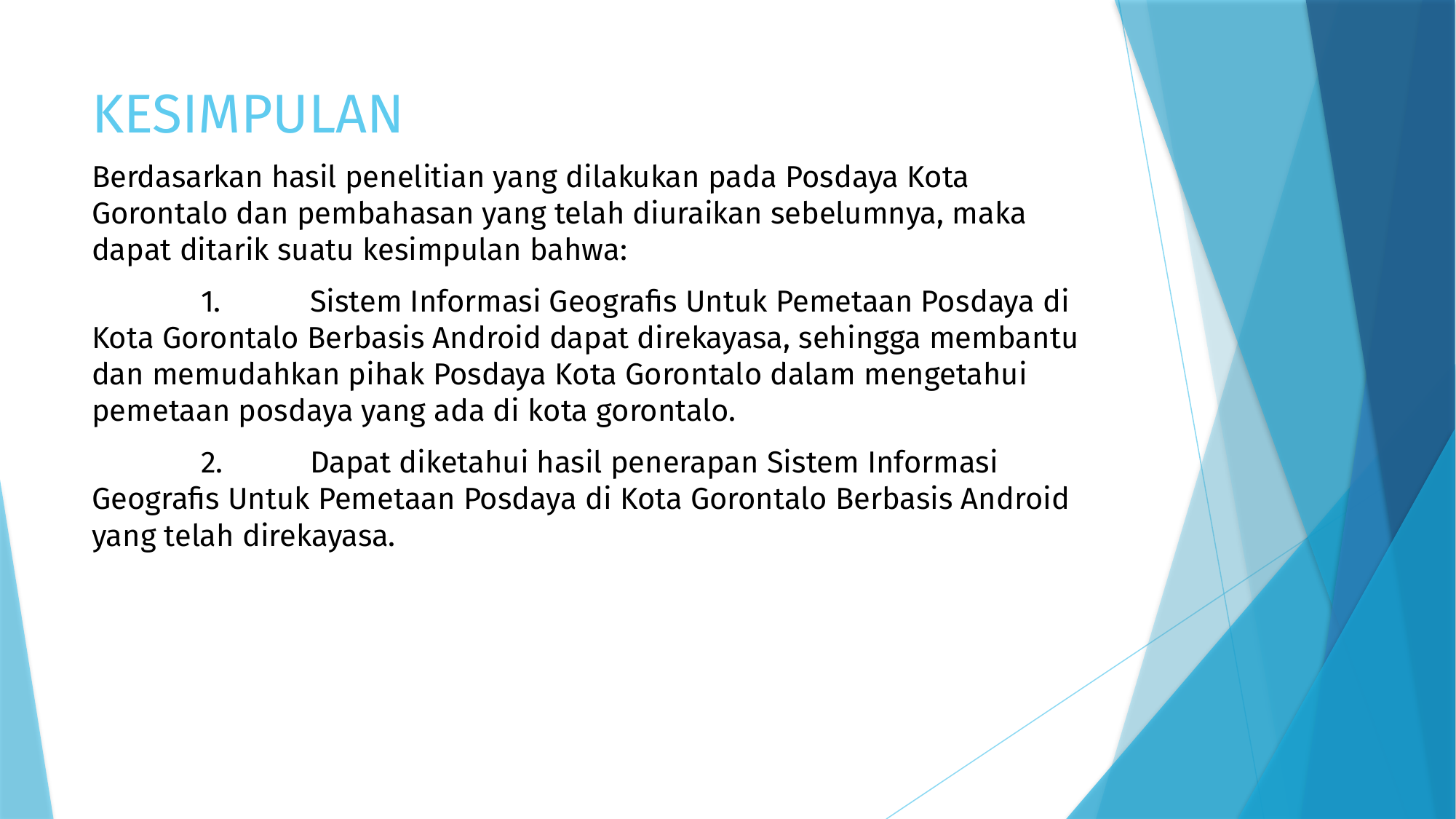

# KESIMPULAN
Berdasarkan hasil penelitian yang dilakukan pada Posdaya Kota Gorontalo dan pembahasan yang telah diuraikan sebelumnya, maka dapat ditarik suatu kesimpulan bahwa:
	1.	Sistem Informasi Geografis Untuk Pemetaan Posdaya di Kota Gorontalo Berbasis Android dapat direkayasa, sehingga membantu dan memudahkan pihak Posdaya Kota Gorontalo dalam mengetahui pemetaan posdaya yang ada di kota gorontalo.
	2.	Dapat diketahui hasil penerapan Sistem Informasi Geografis Untuk Pemetaan Posdaya di Kota Gorontalo Berbasis Android yang telah direkayasa.